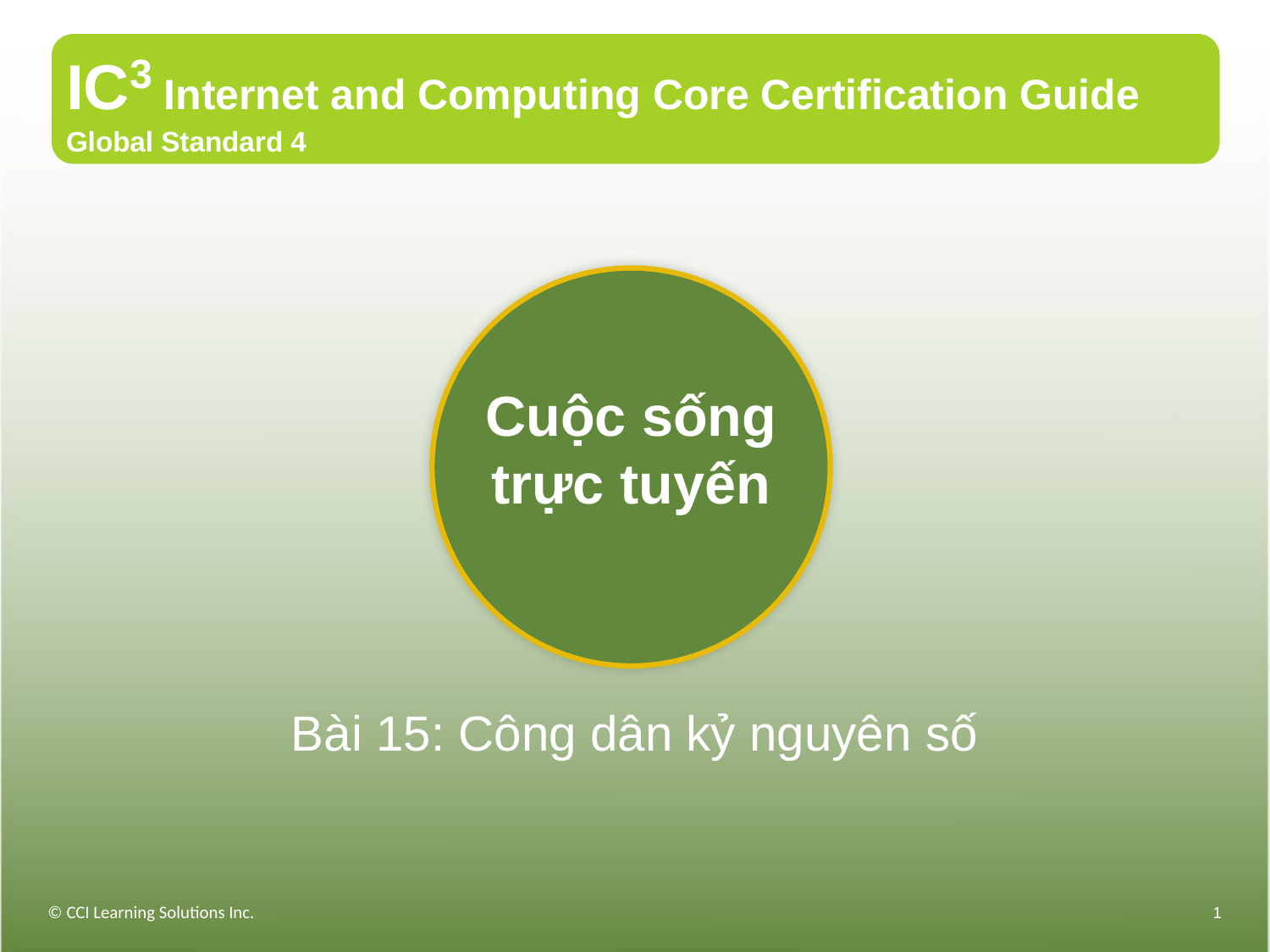

IC3 Internet and Computing Core Certification Guide
Global Standard 4

# Cuộc sống trực tuyến

Bài 15: Công dân kỷ nguyên số
© CCI Learning Solutions Inc.
1